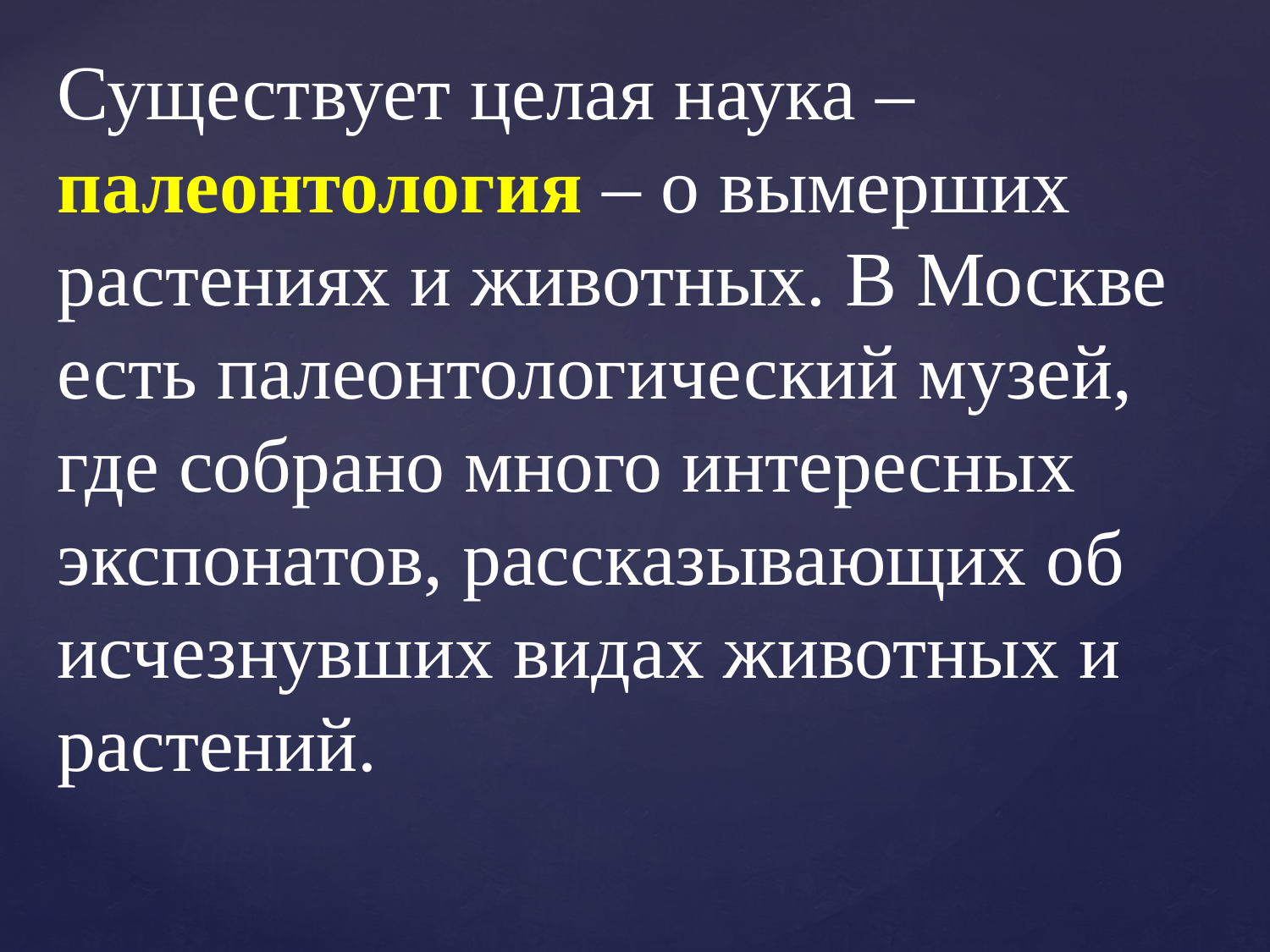

Существует целая наука – палеонтология – о вымерших растениях и животных. В Москве есть палеонтологический музей, где собрано много интересных экспонатов, рассказывающих об исчезнувших видах животных и растений.